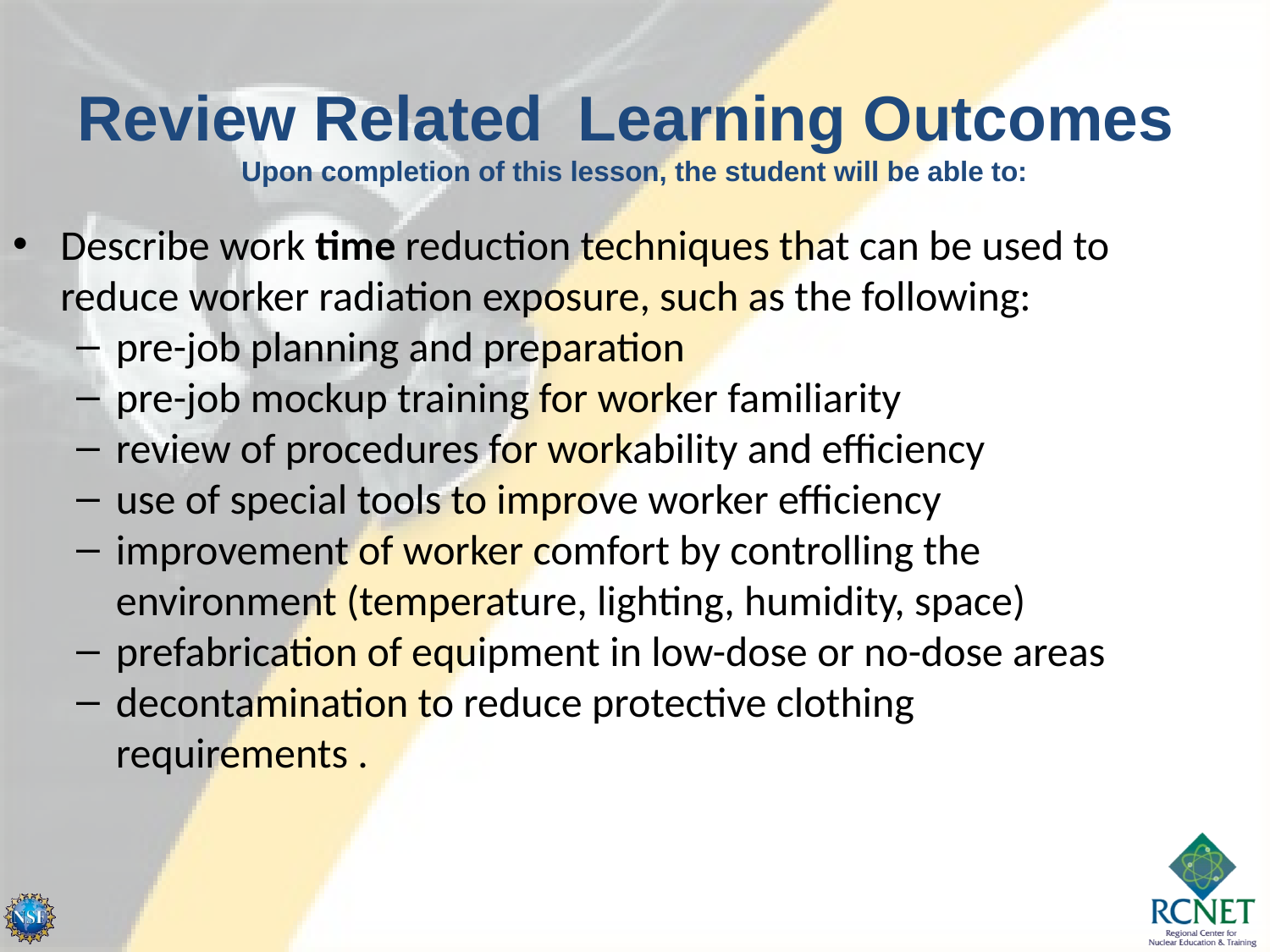

Review Related  Learning Outcomes
Upon completion of this lesson, the student will be able to:
Describe work time reduction techniques that can be used to reduce worker radiation exposure, such as the following:
pre-job planning and preparation
pre-job mockup training for worker familiarity
review of procedures for workability and efficiency
use of special tools to improve worker efficiency
improvement of worker comfort by controlling the environment (temperature, lighting, humidity, space)
prefabrication of equipment in low-dose or no-dose areas
decontamination to reduce protective clothing requirements .